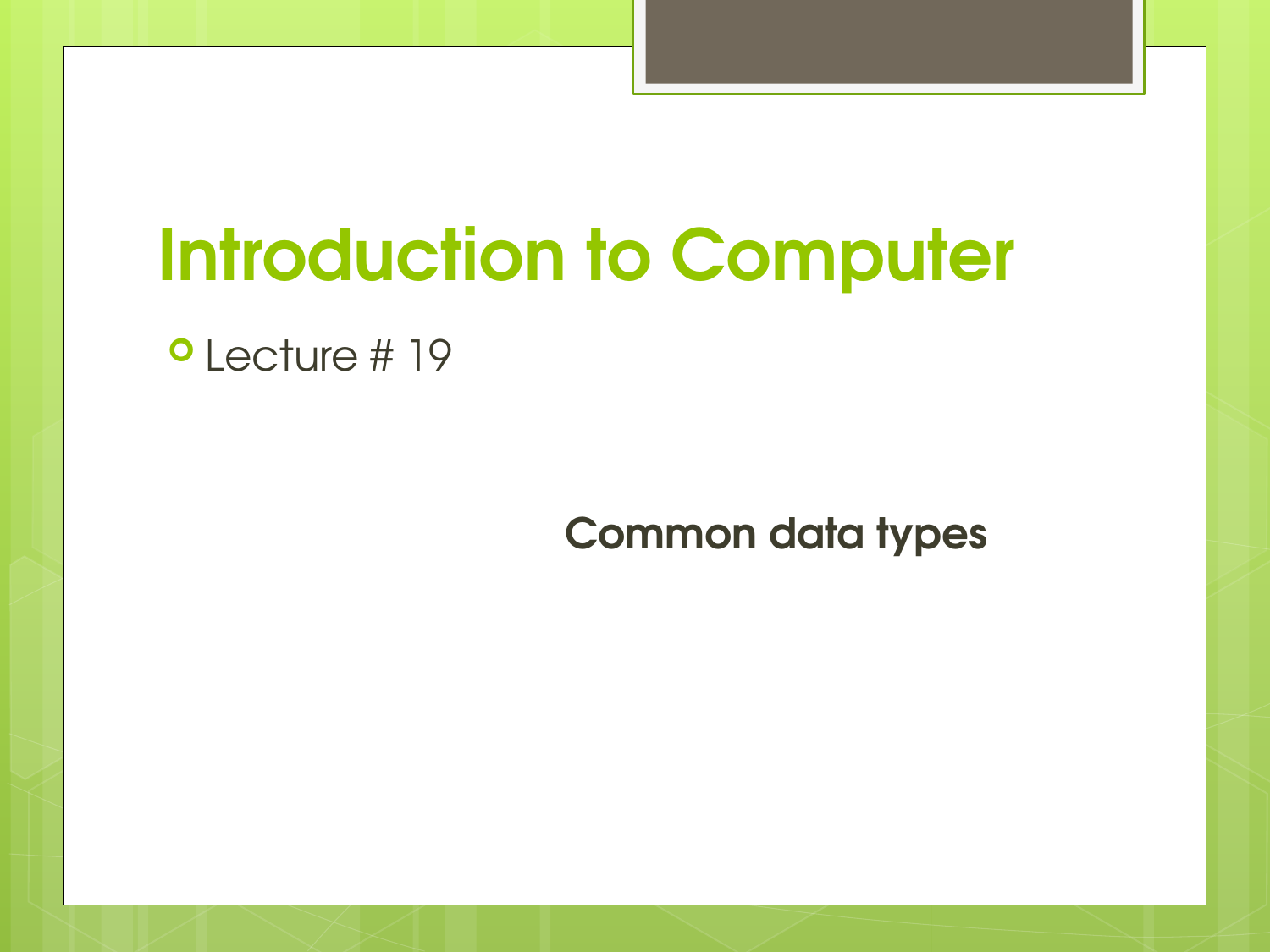

# Introduction to Computer
Lecture # 19

                                   Common data types